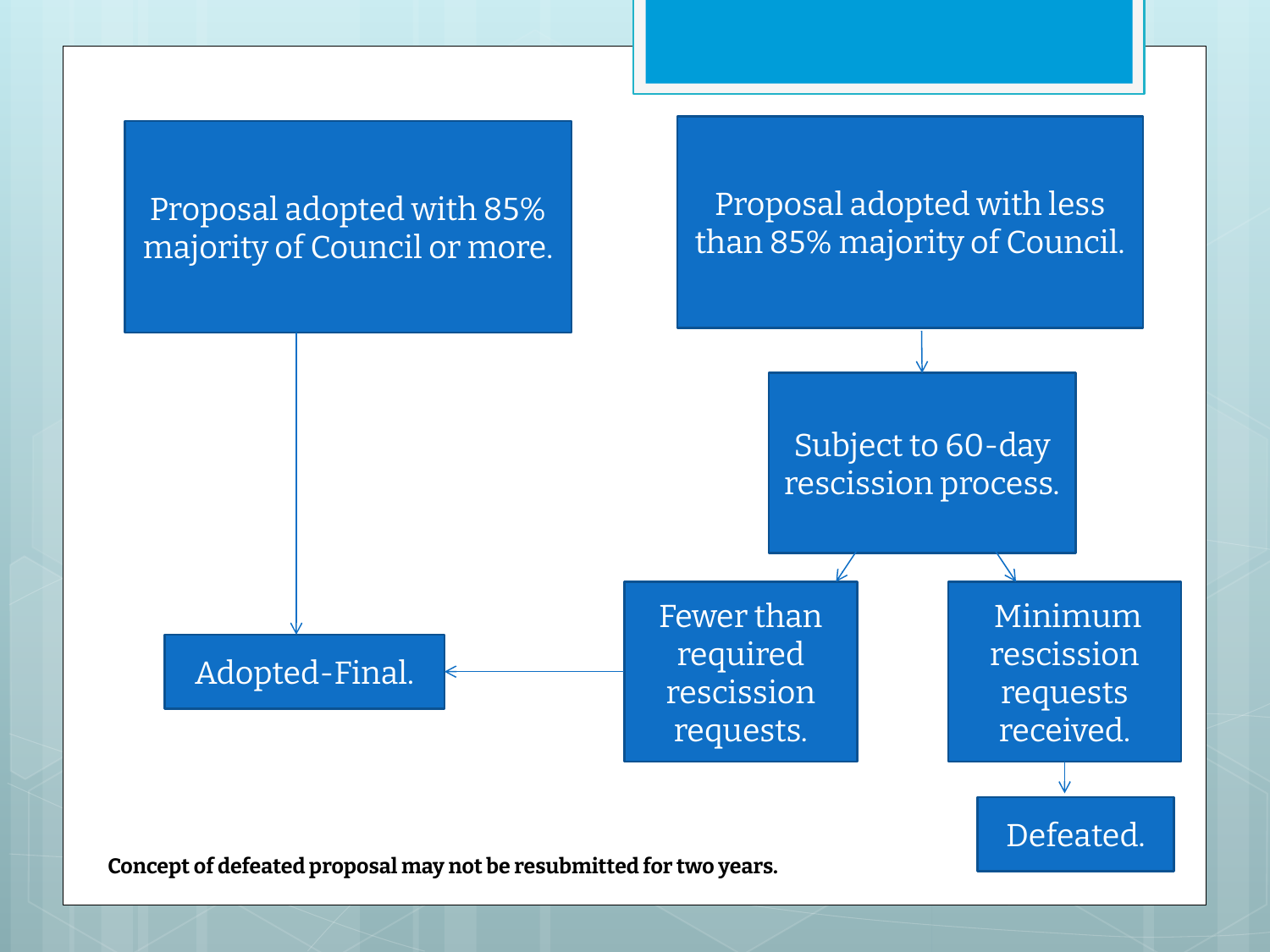

Proposal adopted with less than 85% majority of Council.
Proposal adopted with 85% majority of Council or more.
Subject to 60-day rescission process.
Fewer than required rescission requests.
 Minimum rescission requests received.
Adopted-Final.
Defeated.
Concept of defeated proposal may not be resubmitted for two years.